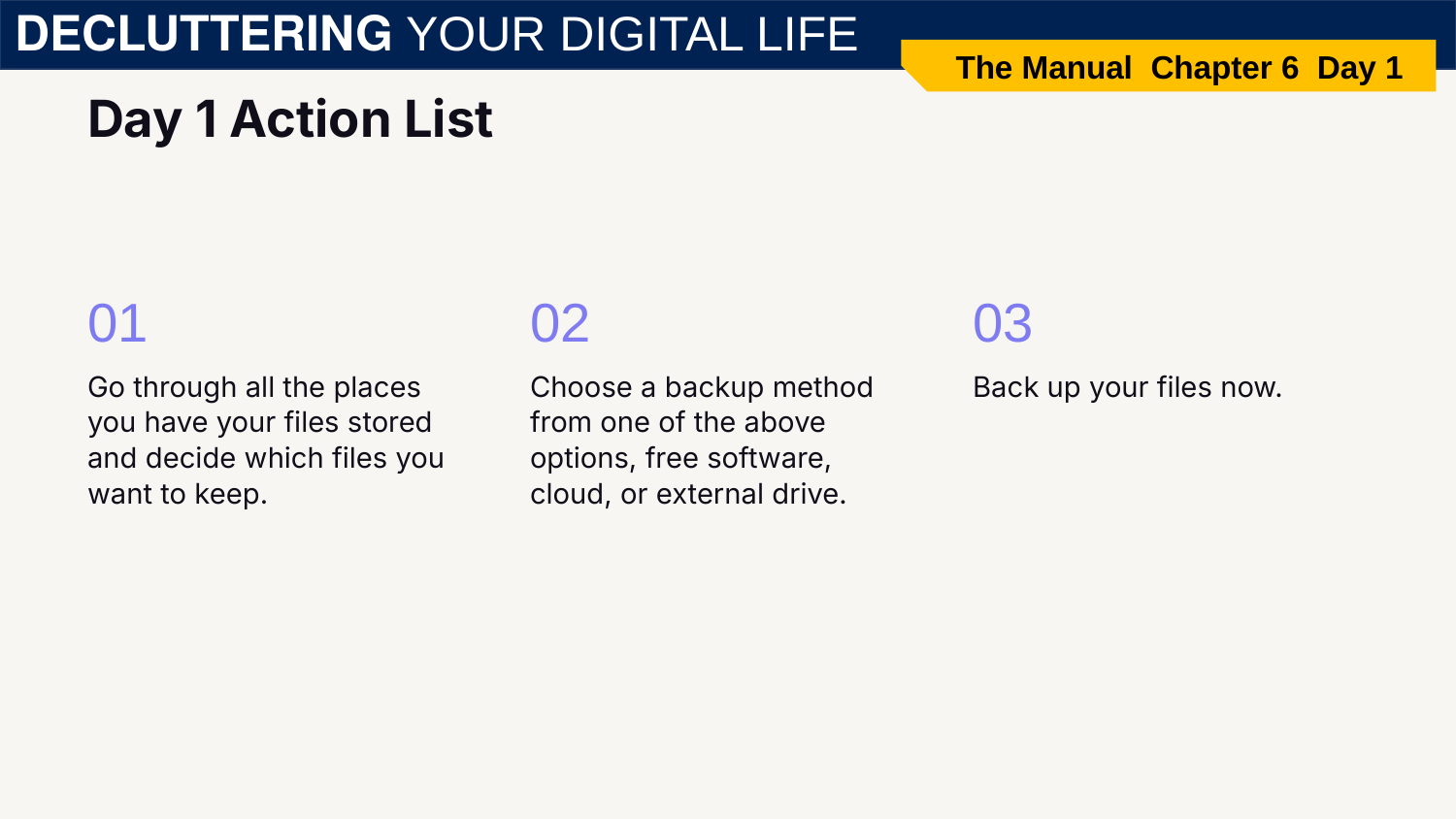

DECLUTTERING YOUR DIGITAL LIFE
The Manual  Chapter 6  Day 1

# Day 1 Action List
01
02
03
Go through all the places you have your files stored and decide which files you want to keep.
Choose a backup method from one of the above options, free software, cloud, or external drive.
Back up your files now.